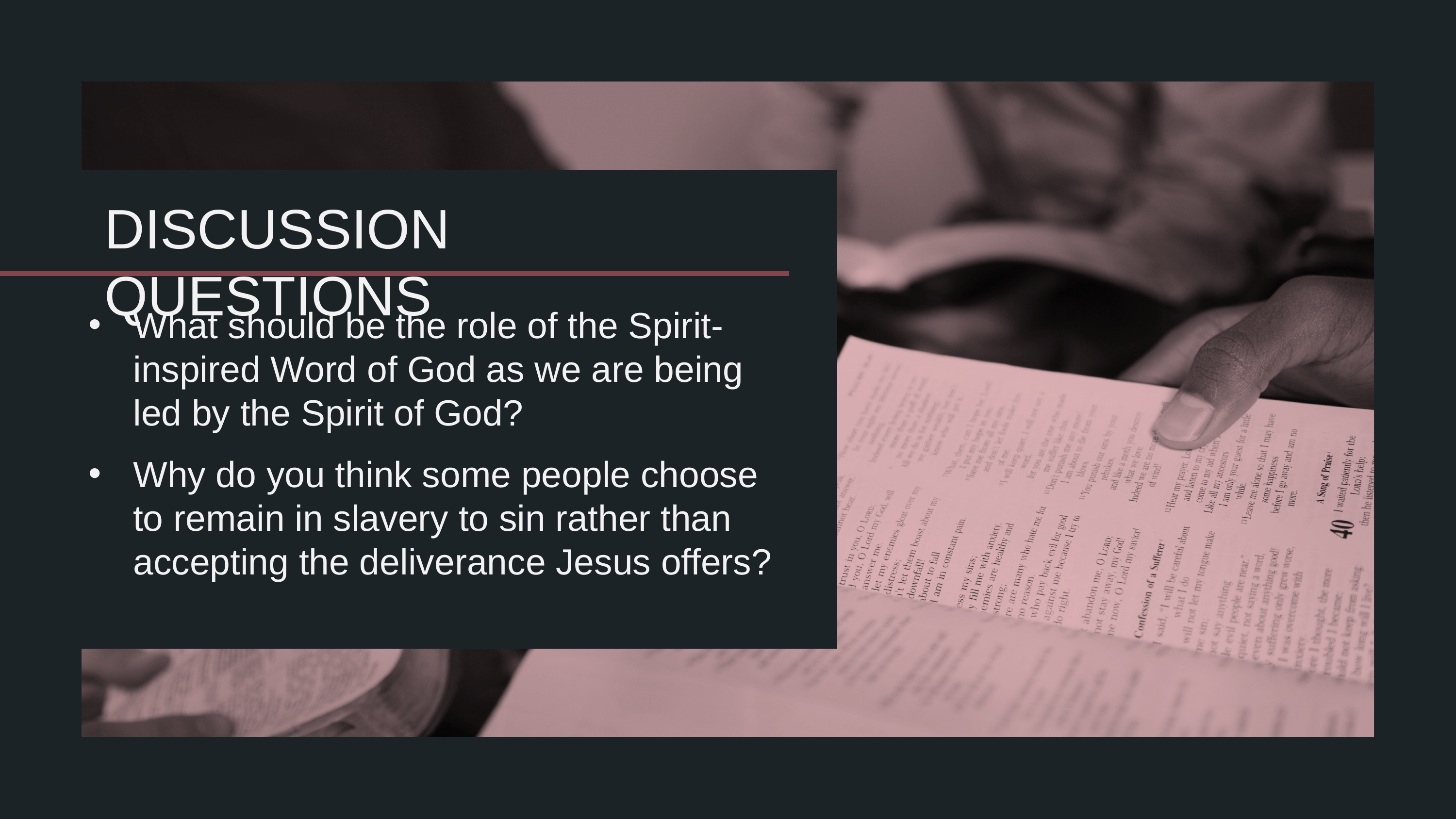

What should be the role of the Spirit-inspired Word of God as we are being led by the Spirit of God?
Why do you think some people choose to remain in slavery to sin rather than accepting the deliverance Jesus offers?